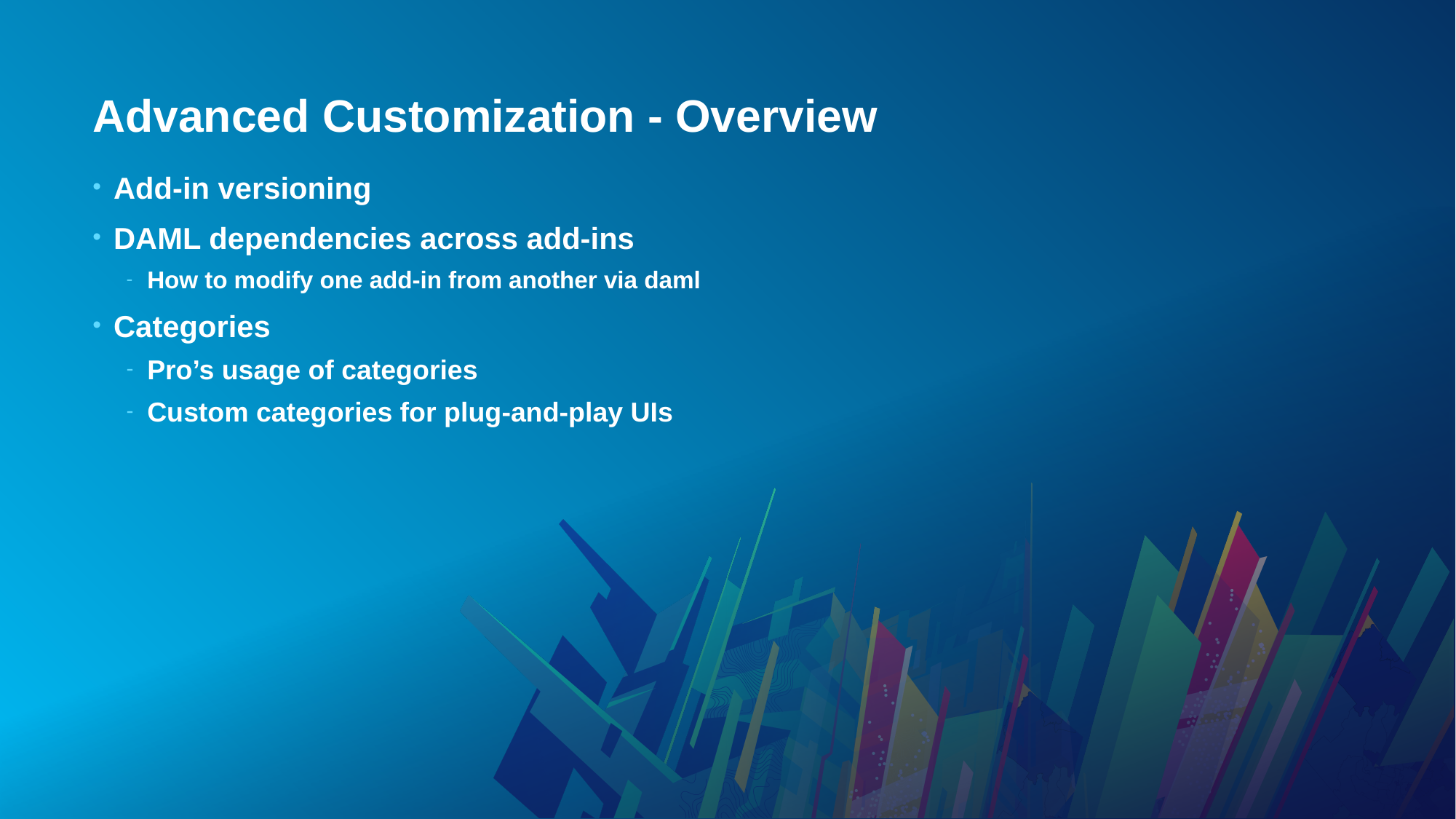

# Advanced Customization - Overview
Add-in versioning
DAML dependencies across add-ins
How to modify one add-in from another via daml
Categories
Pro’s usage of categories
Custom categories for plug-and-play UIs